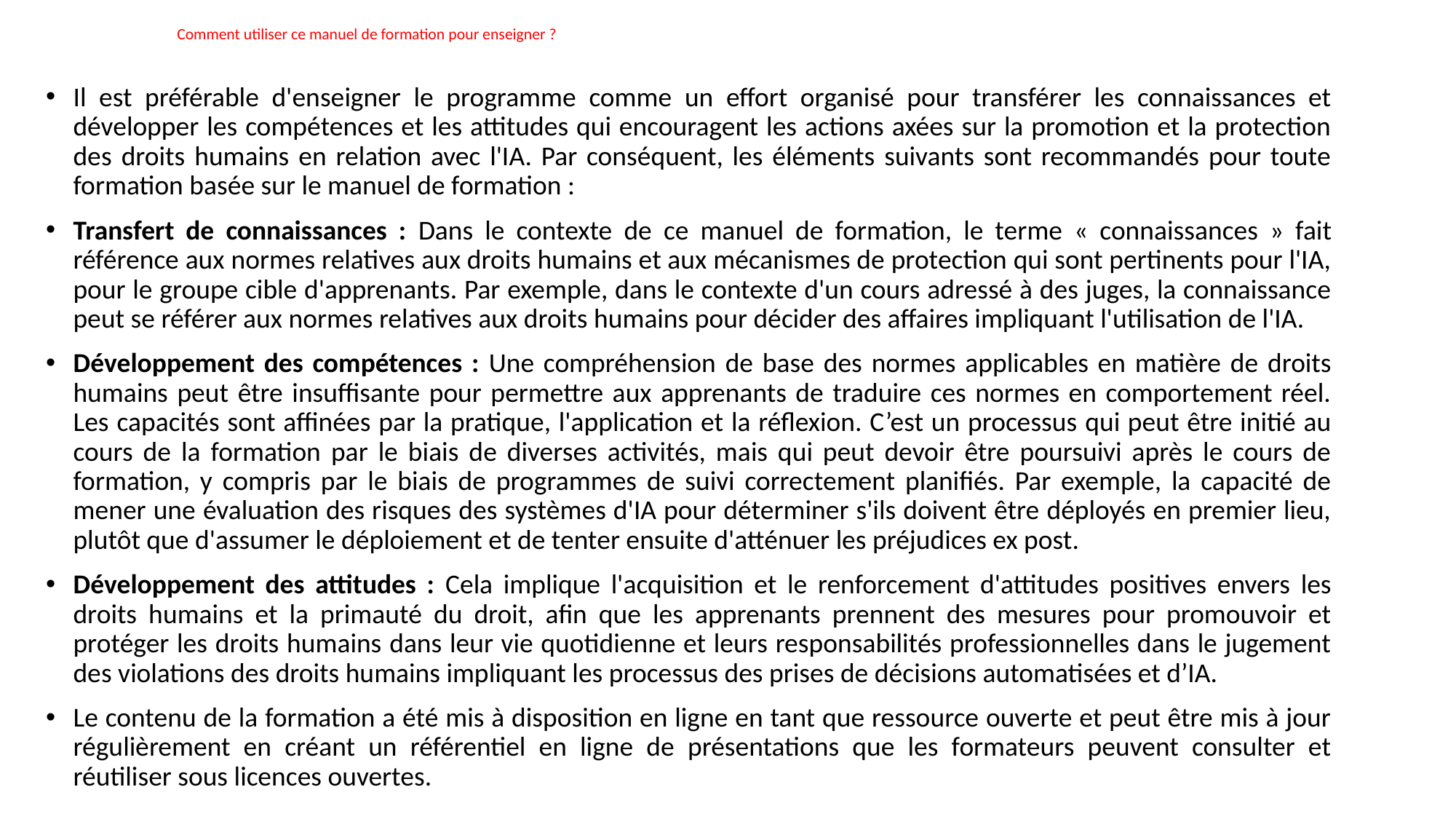

# Comment utiliser ce manuel de formation pour enseigner ?
Il est préférable d'enseigner le programme comme un effort organisé pour transférer les connaissances et développer les compétences et les attitudes qui encouragent les actions axées sur la promotion et la protection des droits humains en relation avec l'IA. Par conséquent, les éléments suivants sont recommandés pour toute formation basée sur le manuel de formation :
Transfert de connaissances : Dans le contexte de ce manuel de formation, le terme « connaissances » fait référence aux normes relatives aux droits humains et aux mécanismes de protection qui sont pertinents pour l'IA, pour le groupe cible d'apprenants. Par exemple, dans le contexte d'un cours adressé à des juges, la connaissance peut se référer aux normes relatives aux droits humains pour décider des affaires impliquant l'utilisation de l'IA.
Développement des compétences : Une compréhension de base des normes applicables en matière de droits humains peut être insuffisante pour permettre aux apprenants de traduire ces normes en comportement réel. Les capacités sont affinées par la pratique, l'application et la réflexion. C’est un processus qui peut être initié au cours de la formation par le biais de diverses activités, mais qui peut devoir être poursuivi après le cours de formation, y compris par le biais de programmes de suivi correctement planifiés. Par exemple, la capacité de mener une évaluation des risques des systèmes d'IA pour déterminer s'ils doivent être déployés en premier lieu, plutôt que d'assumer le déploiement et de tenter ensuite d'atténuer les préjudices ex post.
Développement des attitudes : Cela implique l'acquisition et le renforcement d'attitudes positives envers les droits humains et la primauté du droit, afin que les apprenants prennent des mesures pour promouvoir et protéger les droits humains dans leur vie quotidienne et leurs responsabilités professionnelles dans le jugement des violations des droits humains impliquant les processus des prises de décisions automatisées et d’IA.
Le contenu de la formation a été mis à disposition en ligne en tant que ressource ouverte et peut être mis à jour régulièrement en créant un référentiel en ligne de présentations que les formateurs peuvent consulter et réutiliser sous licences ouvertes.